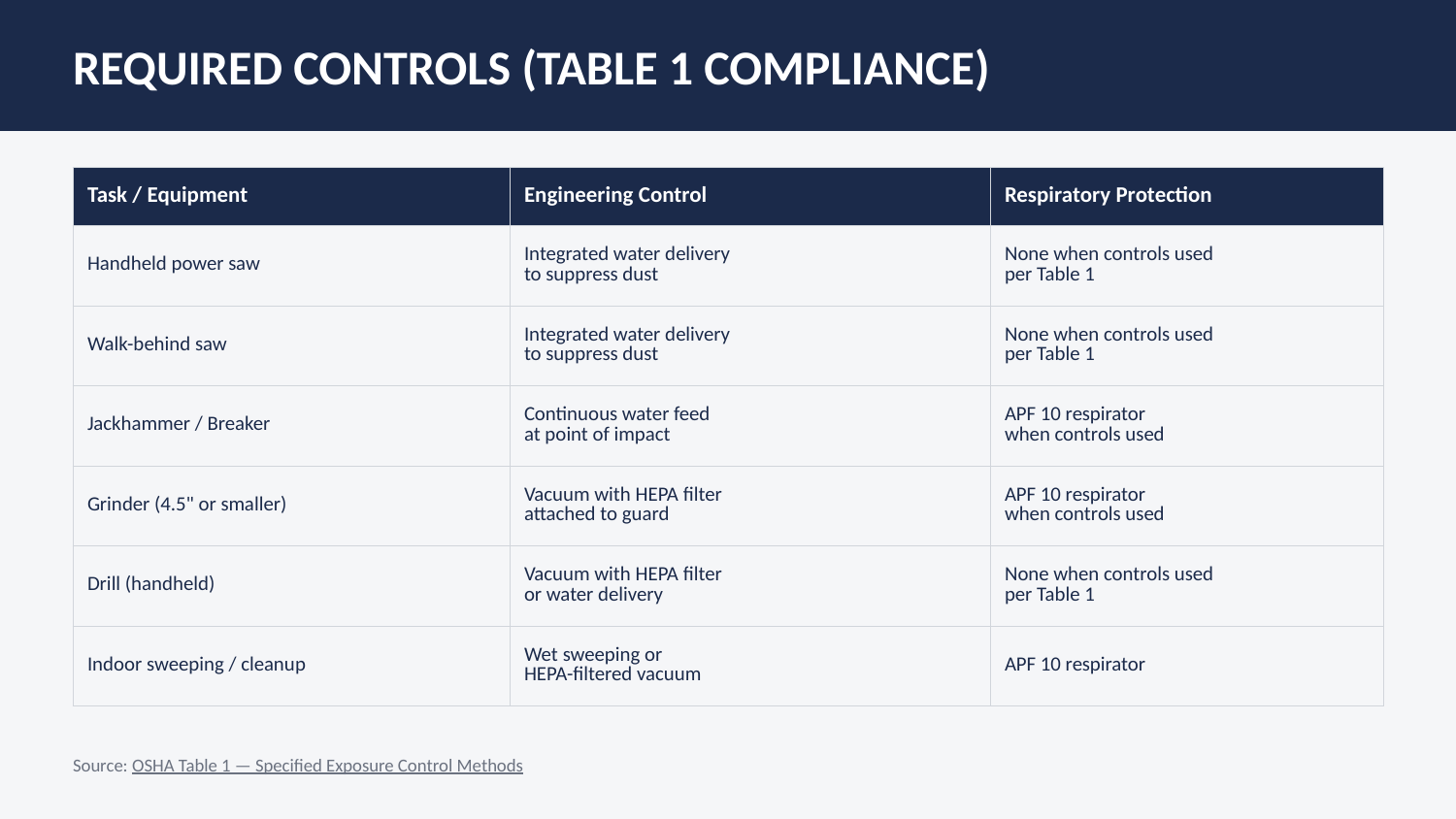

REQUIRED CONTROLS (TABLE 1 COMPLIANCE)
| Task / Equipment | Engineering Control | Respiratory Protection |
| --- | --- | --- |
| Handheld power saw | Integrated water delivery to suppress dust | None when controls used per Table 1 |
| Walk-behind saw | Integrated water delivery to suppress dust | None when controls used per Table 1 |
| Jackhammer / Breaker | Continuous water feed at point of impact | APF 10 respirator when controls used |
| Grinder (4.5" or smaller) | Vacuum with HEPA filter attached to guard | APF 10 respirator when controls used |
| Drill (handheld) | Vacuum with HEPA filter or water delivery | None when controls used per Table 1 |
| Indoor sweeping / cleanup | Wet sweeping or HEPA-filtered vacuum | APF 10 respirator |
Source: OSHA Table 1 — Specified Exposure Control Methods